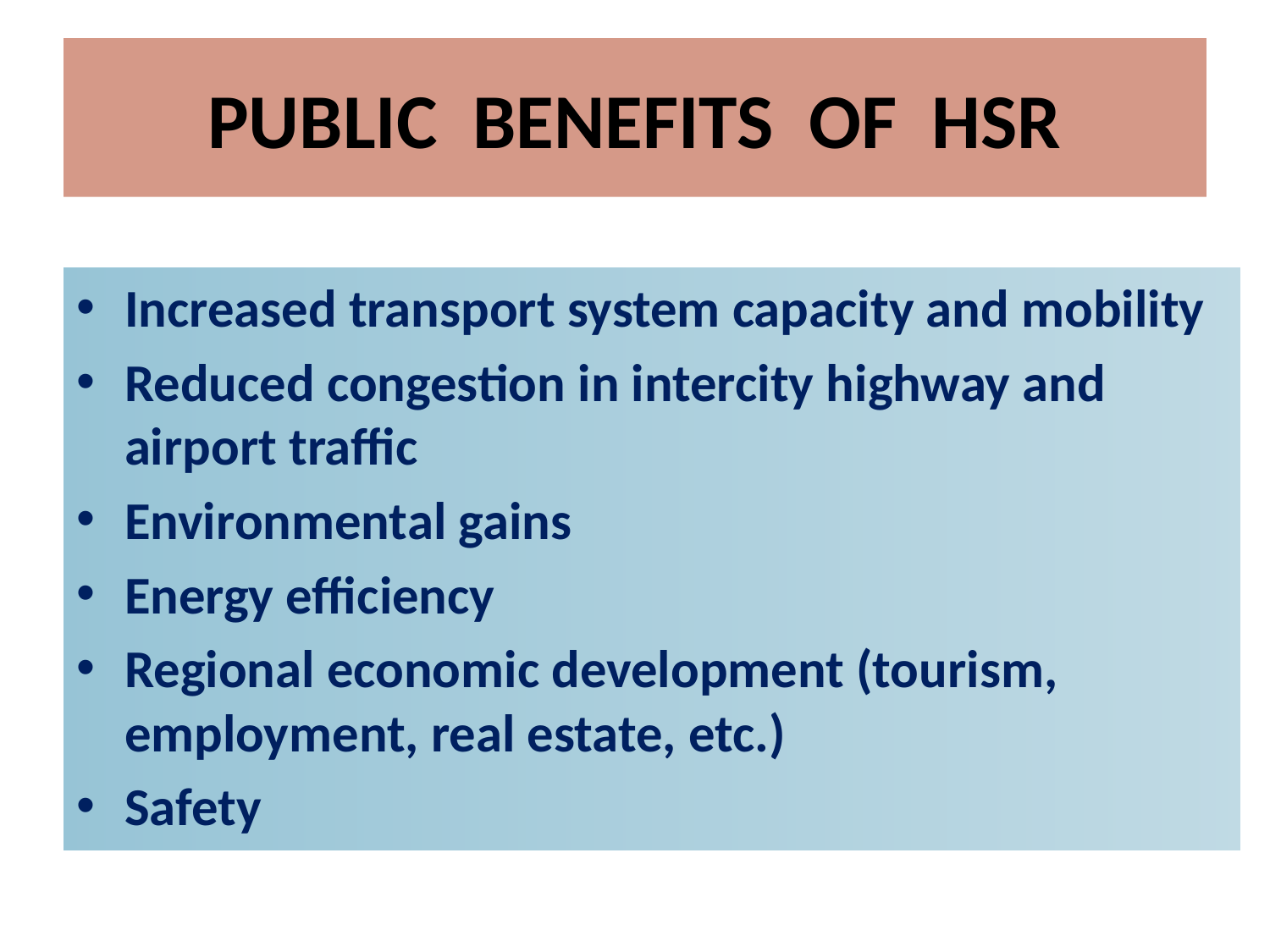

# PUBLIC  BENEFITS  OF  HSR
Increased transport system capacity and mobility
Reduced congestion in intercity highway and airport traffic
Environmental gains
Energy efficiency
Regional economic development (tourism, employment, real estate, etc.)
Safety